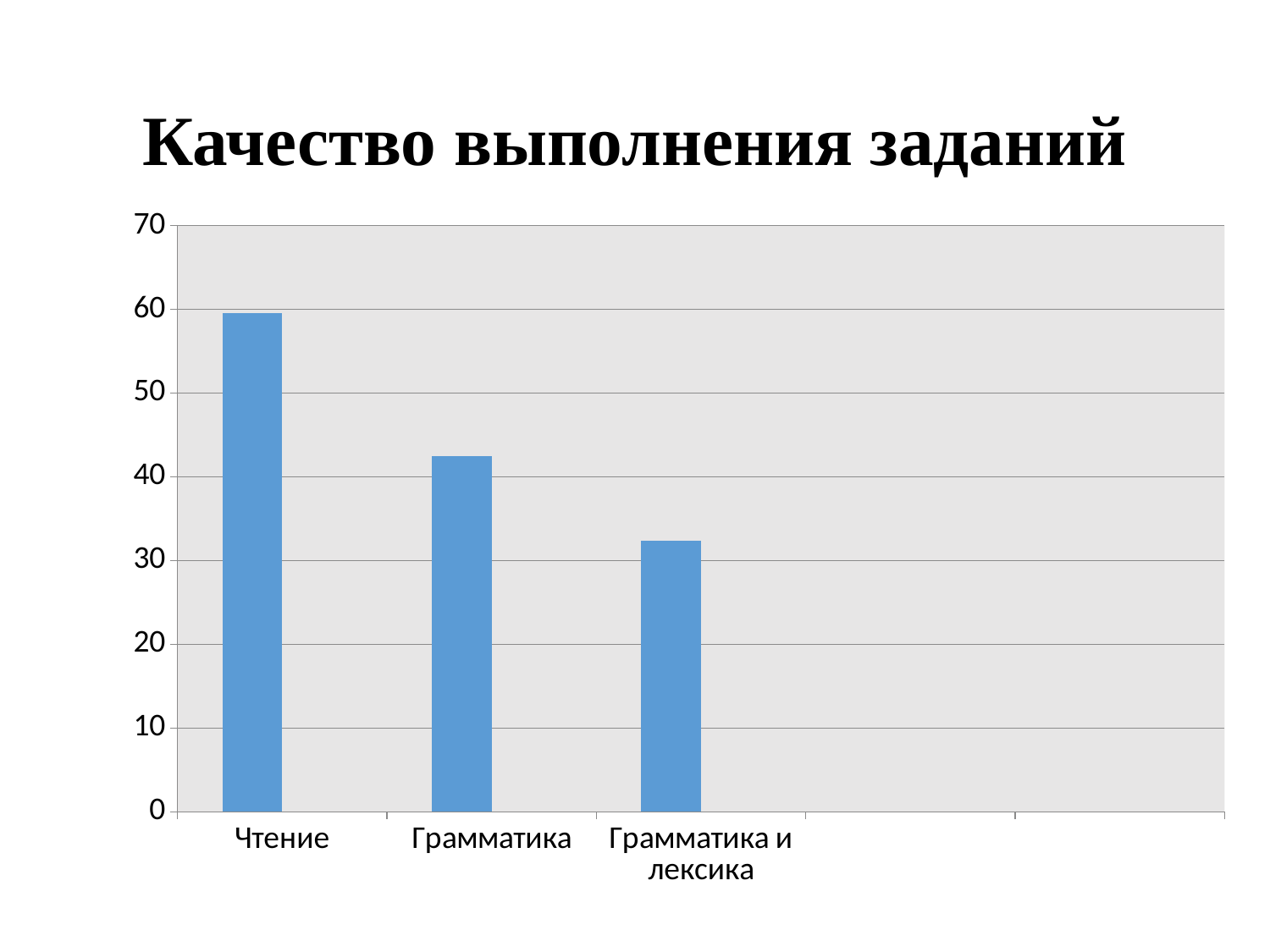

# Качество выполнения заданий

### Chart

| Category | Ряд 1 | Столбец1 |
|---|---|---|
| Чтение | 59.6 | None |
| Грамматика | 42.5 | None |
| Грамматика и лексика | 32.4 | None |